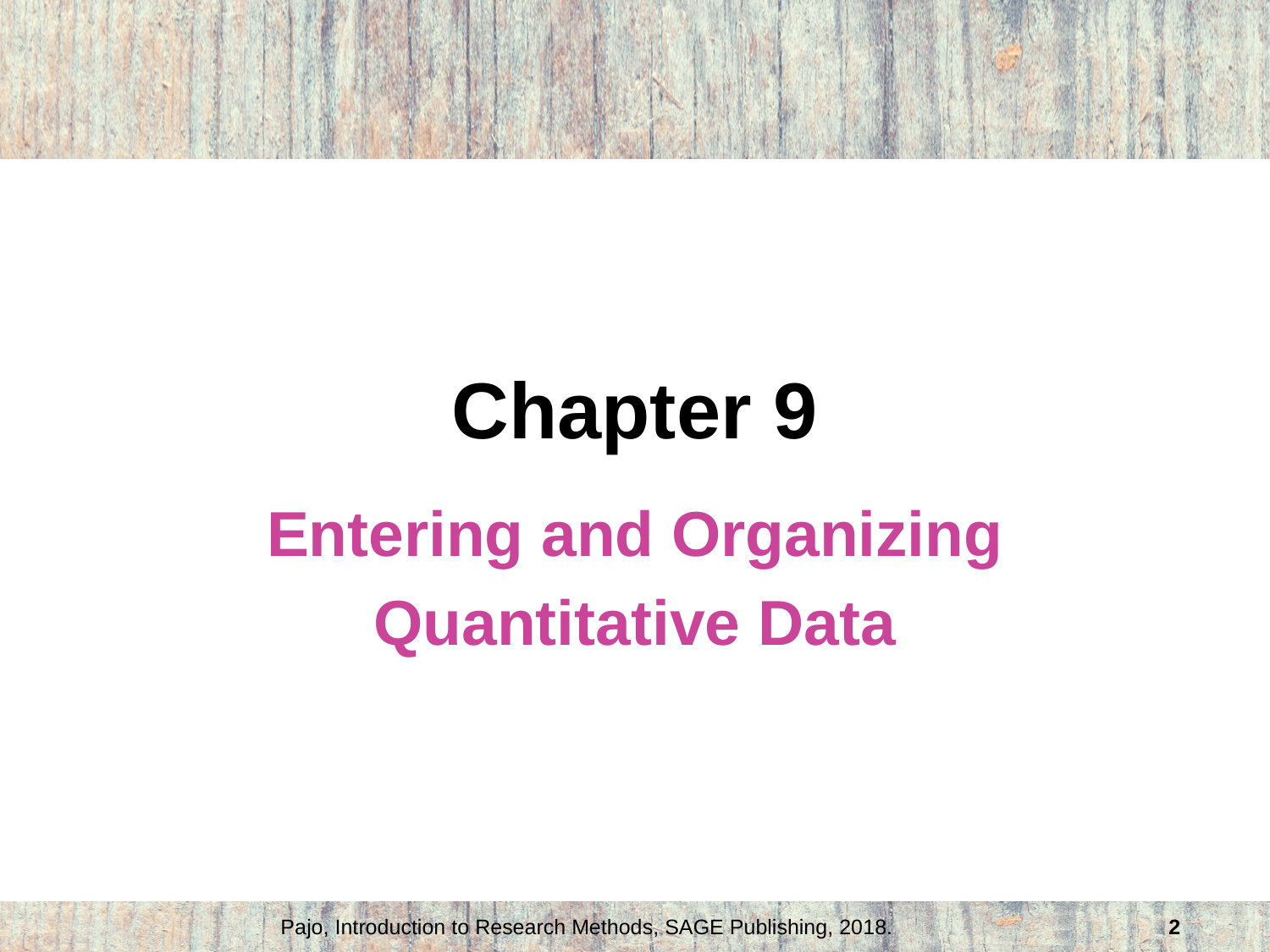

# Chapter 9
Entering and Organizing
Quantitative Data
Pajo, Introduction to Research Methods, SAGE Publishing, 2018.
2